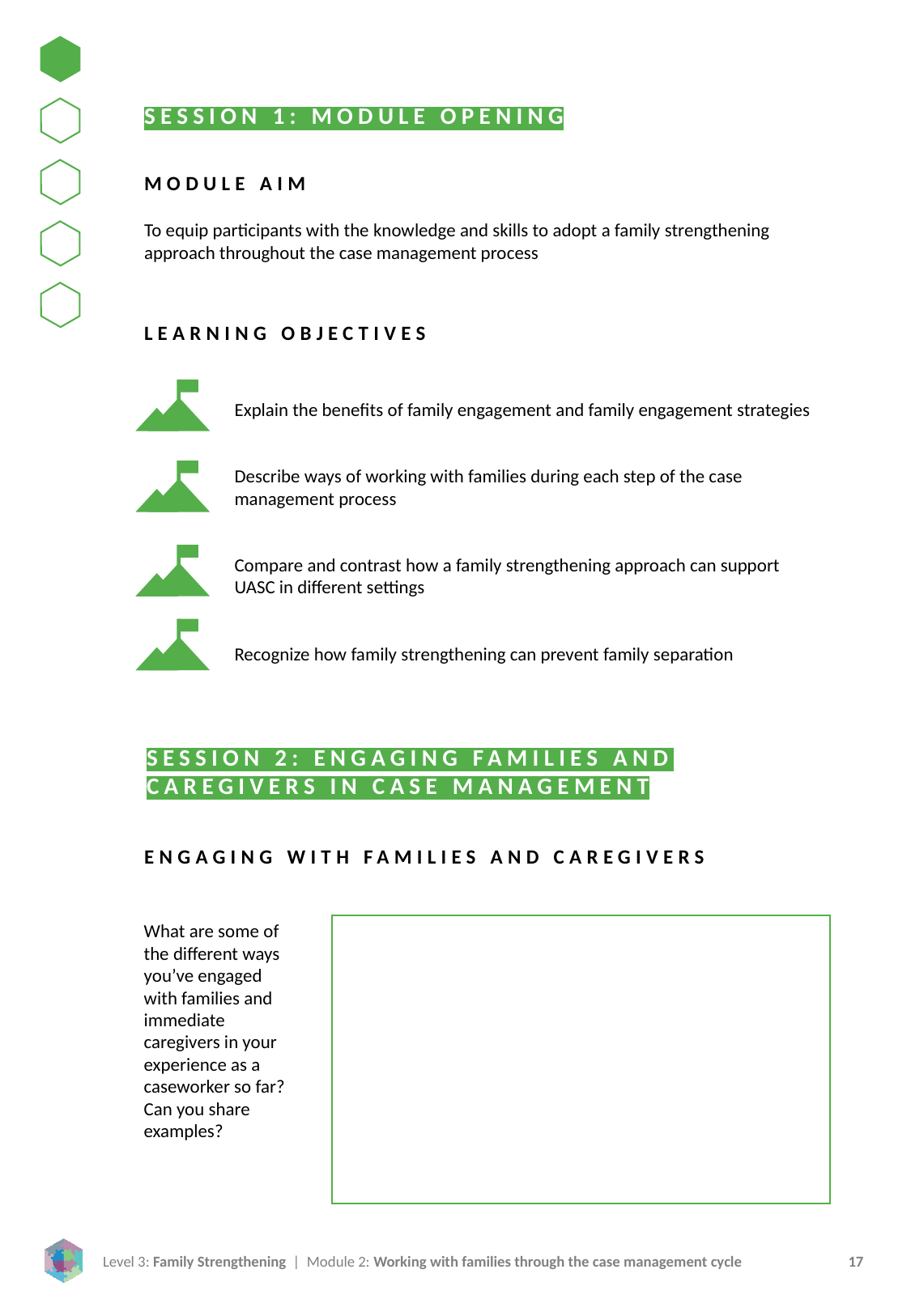

SESSION 1: MODULE OPENING

MODULE AIM
To equip participants with the knowledge and skills to adopt a family strengthening approach throughout the case management process

LEARNING OBJECTIVES

Explain the benefits of family engagement and family engagement strategies

Describe ways of working with families during each step of the case management process

Compare and contrast how a family strengthening approach can support UASC in different settings

Recognize how family strengthening can prevent family separation

SESSION 2: ENGAGING FAMILIES AND CAREGIVERS IN CASE MANAGEMENT
ENGAGING WITH FAMILIES AND CAREGIVERS
What are some of the different ways you’ve engaged with families and immediate caregivers in your experience as a caseworker so far? Can you share examples?